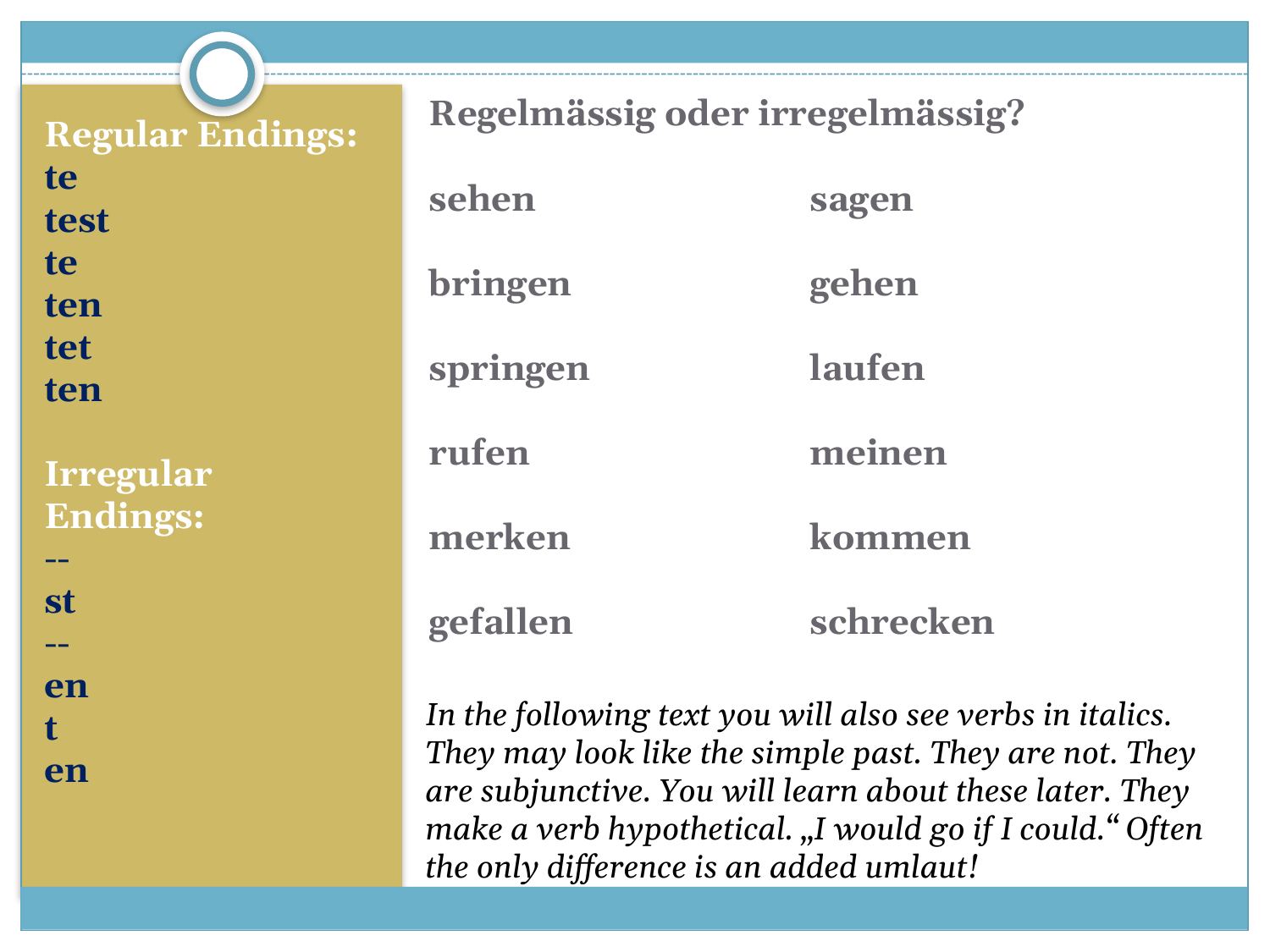

# Regelmässig oder irregelmässig? sehen			sagen bringen		gehen springen		laufen rufen			meinen merken		kommen gefallen		schrecken
Regular Endings:
te
test
te
ten
tet
ten

Irregular Endings:
--
st
--
en
t
en

In the following text you will also see verbs in italics. They may look like the simple past. They are not. They are subjunctive. You will learn about these later. They make a verb hypothetical. „I would go if I could.“ Often the only difference is an added umlaut!